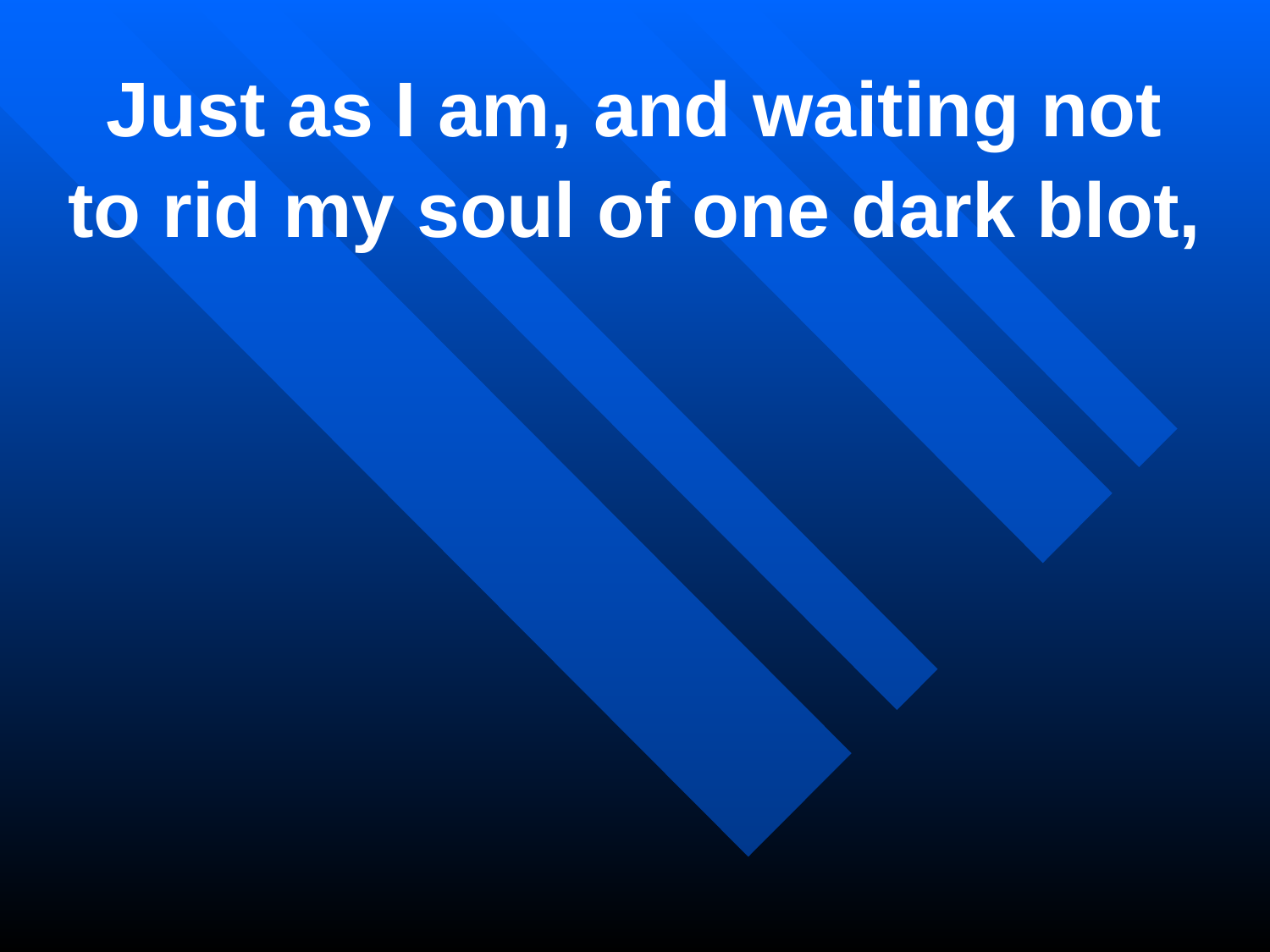

Just as I am, and waiting not
to rid my soul of one dark blot,